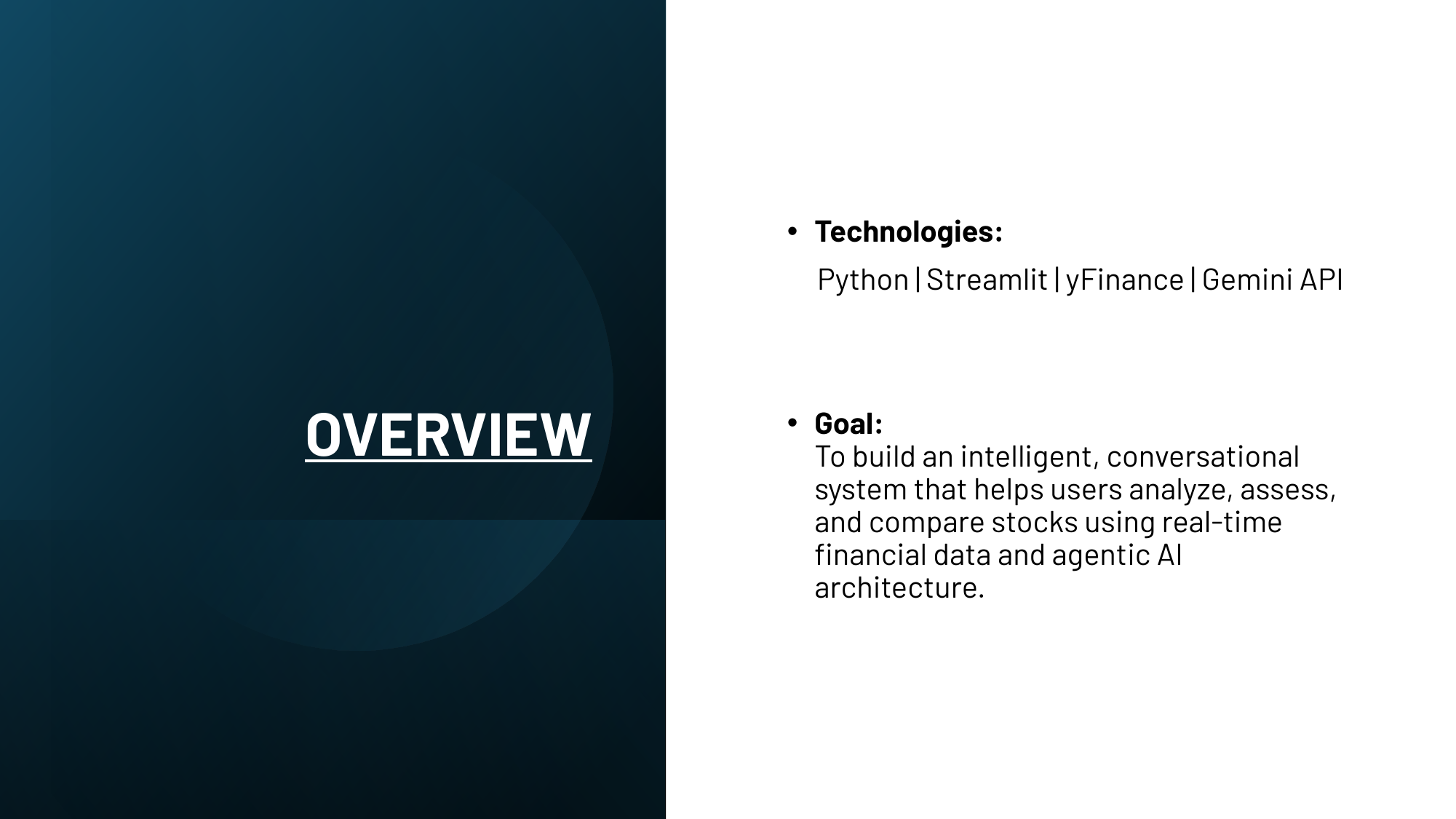

# OVERVIEW

Technologies:
     Python | Streamlit | yFinance | Gemini API

Goal:
To build an intelligent, conversational system that helps users analyze, assess, and compare stocks using real-time financial data and agentic AI architecture.